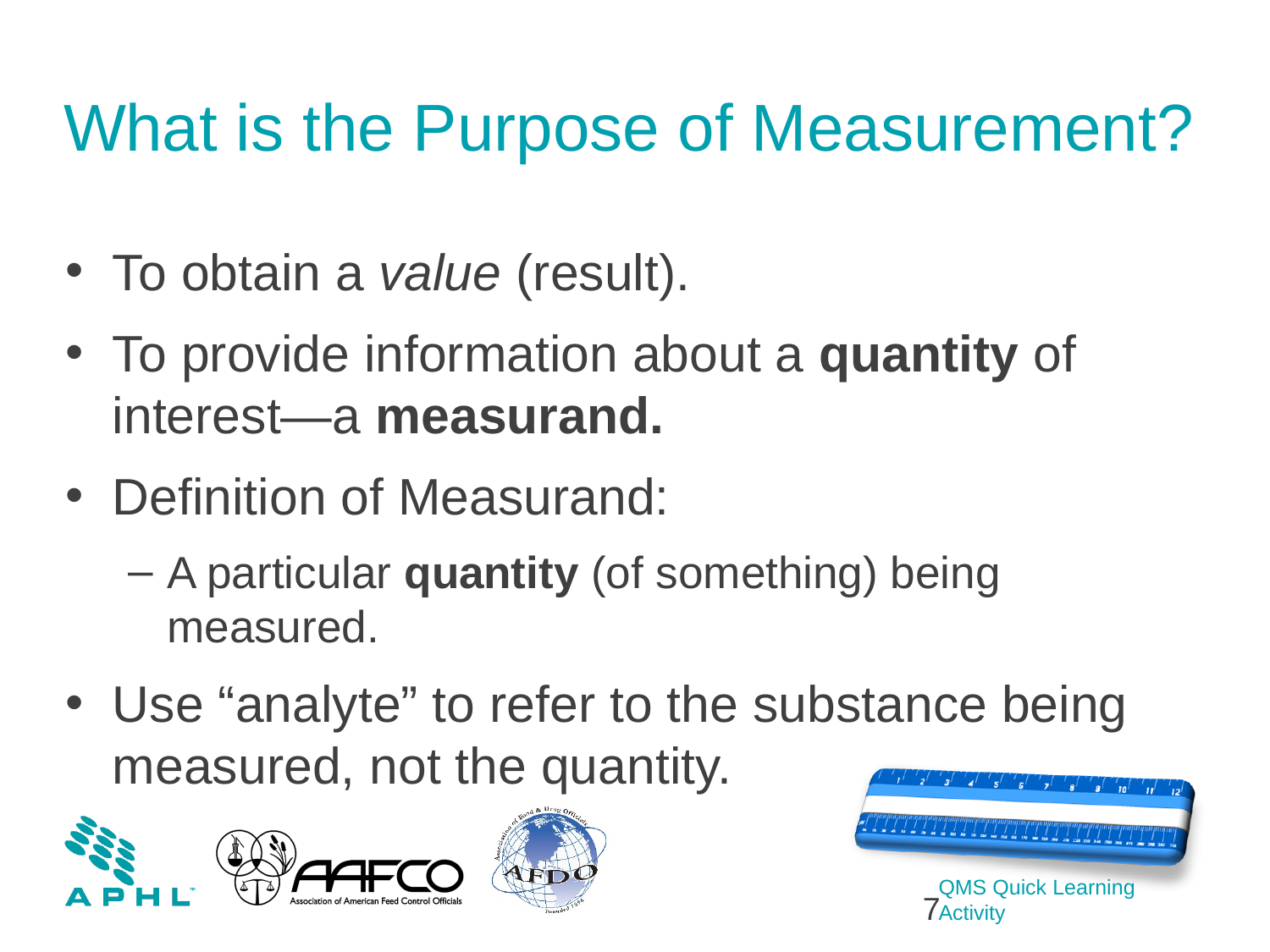

# What is the Purpose of Measurement?
To obtain a value (result).
To provide information about a quantity of interest—a measurand.
Definition of Measurand:
A particular quantity (of something) being measured.
Use “analyte” to refer to the substance being measured, not the quantity.
7